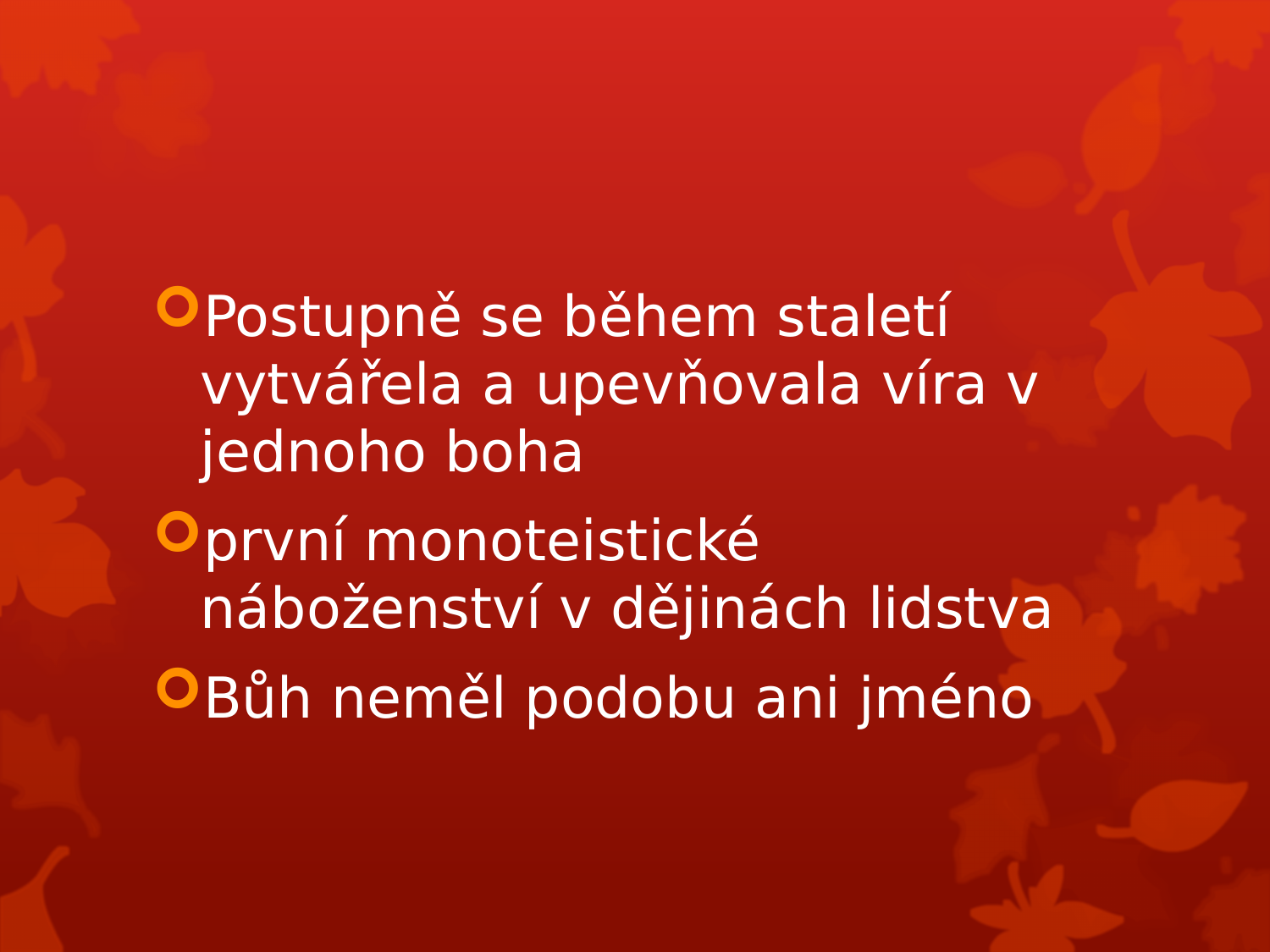

#
Postupně se během staletí vytvářela a upevňovala víra v jednoho boha
první monoteistické náboženství v dějinách lidstva
Bůh neměl podobu ani jméno